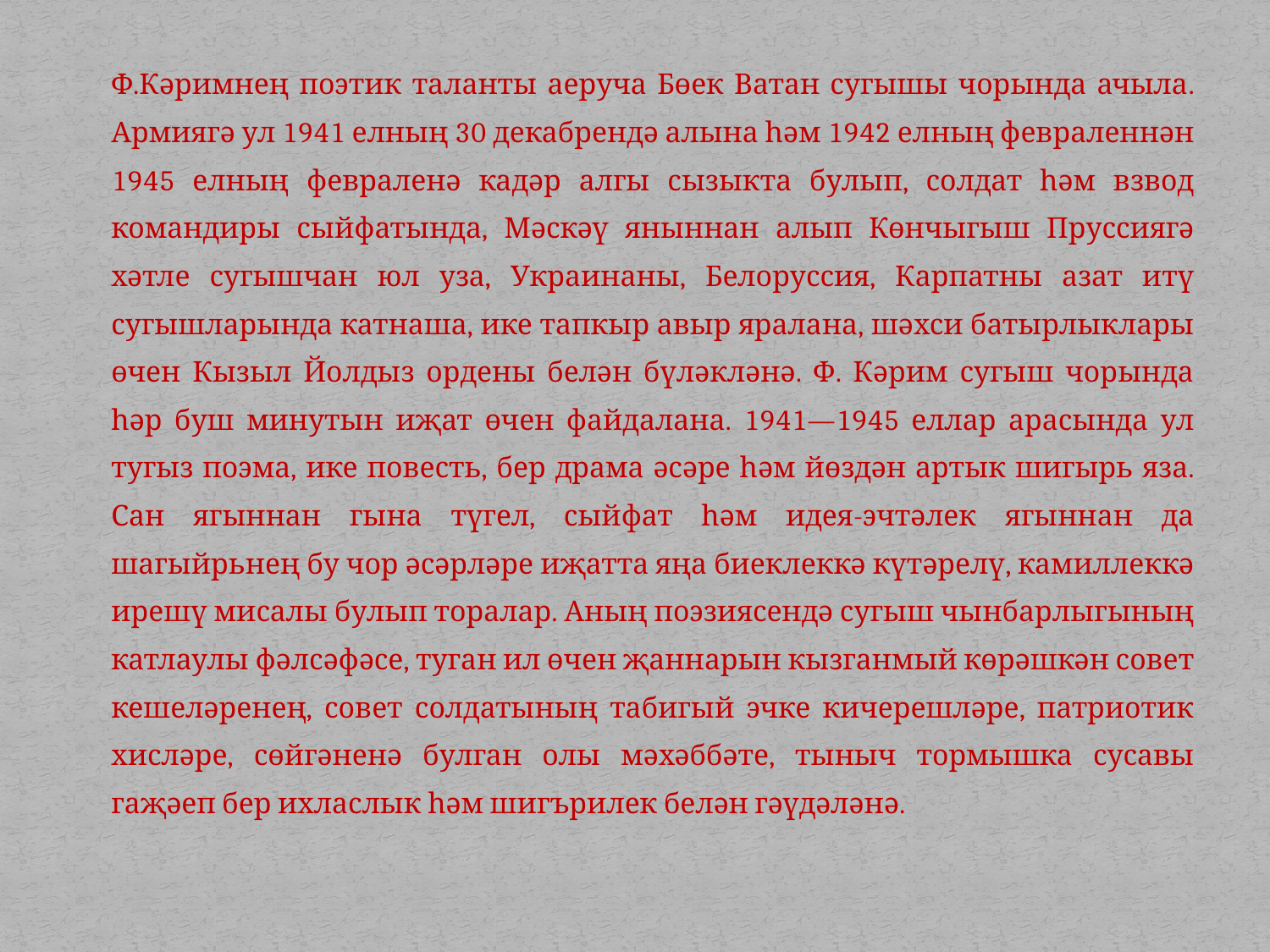

Ф.Кәримнең поэтик таланты аеруча Бөек Ватан сугышы чорында ачыла. Армиягә ул 1941 елның 30 декабрендә алына һәм 1942 елның февраленнән 1945 елның февраленә кадәр алгы сызыкта булып, солдат һәм взвод командиры сыйфатында, Мәскәү яныннан алып Көнчыгыш Пруссиягә хәтле сугышчан юл уза, Украинаны, Белоруссия, Карпатны азат итү сугышларында катнаша, ике тапкыр авыр яралана, шәхси батырлыклары өчен Кызыл Йолдыз ордены белән бүләкләнә. Ф. Кәрим сугыш чорында һәр буш минутын иҗат өчен файдалана. 1941—1945 еллар арасында ул тугыз поэма, ике повесть, бер драма әсәре һәм йөздән артык шигырь яза. Сан ягыннан гына түгел, сыйфат һәм идея-эчтәлек ягыннан да шагыйрьнең бу чор әсәрләре иҗатта яңа биеклеккә күтәрелү, камиллеккә ирешү мисалы булып торалар. Аның поэзиясендә сугыш чынбарлыгының катлаулы фәлсәфәсе, туган ил өчен җаннарын кызганмый көрәшкән совет кешеләренең, совет солдатының табигый эчке кичерешләре, патриотик хисләре, сөйгәненә булган олы мәхәббәте, тыныч тормышка сусавы гаҗәеп бер ихласлык һәм шигърилек белән гәүдәләнә.